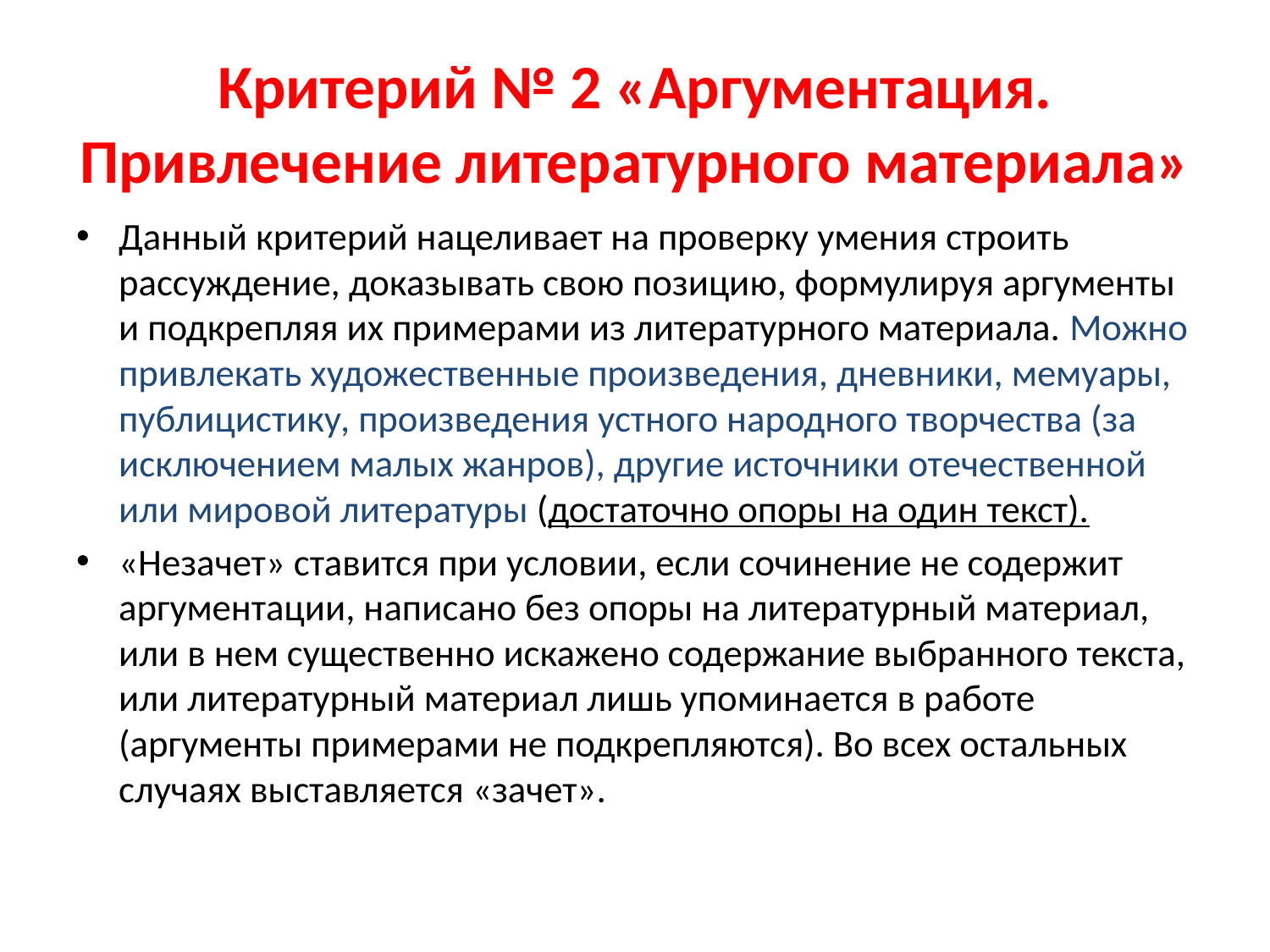

# Критерий № 2 «Аргументация. Привлечение литературного материала»
Данный критерий нацеливает на проверку умения строить рассуждение, доказывать свою позицию, формулируя аргументы и подкрепляя их примерами из литературного материала. Можно привлекать художественные произведения, дневники, мемуары, публицистику, произведения устного народного творчества (за исключением малых жанров), другие источники отечественной или мировой литературы (достаточно опоры на один текст).
«Незачет» ставится при условии, если сочинение не содержит аргументации, написано без опоры на литературный материал, или в нем существенно искажено содержание выбранного текста, или литературный материал лишь упоминается в работе (аргументы примерами не подкрепляются). Во всех остальных случаях выставляется «зачет».